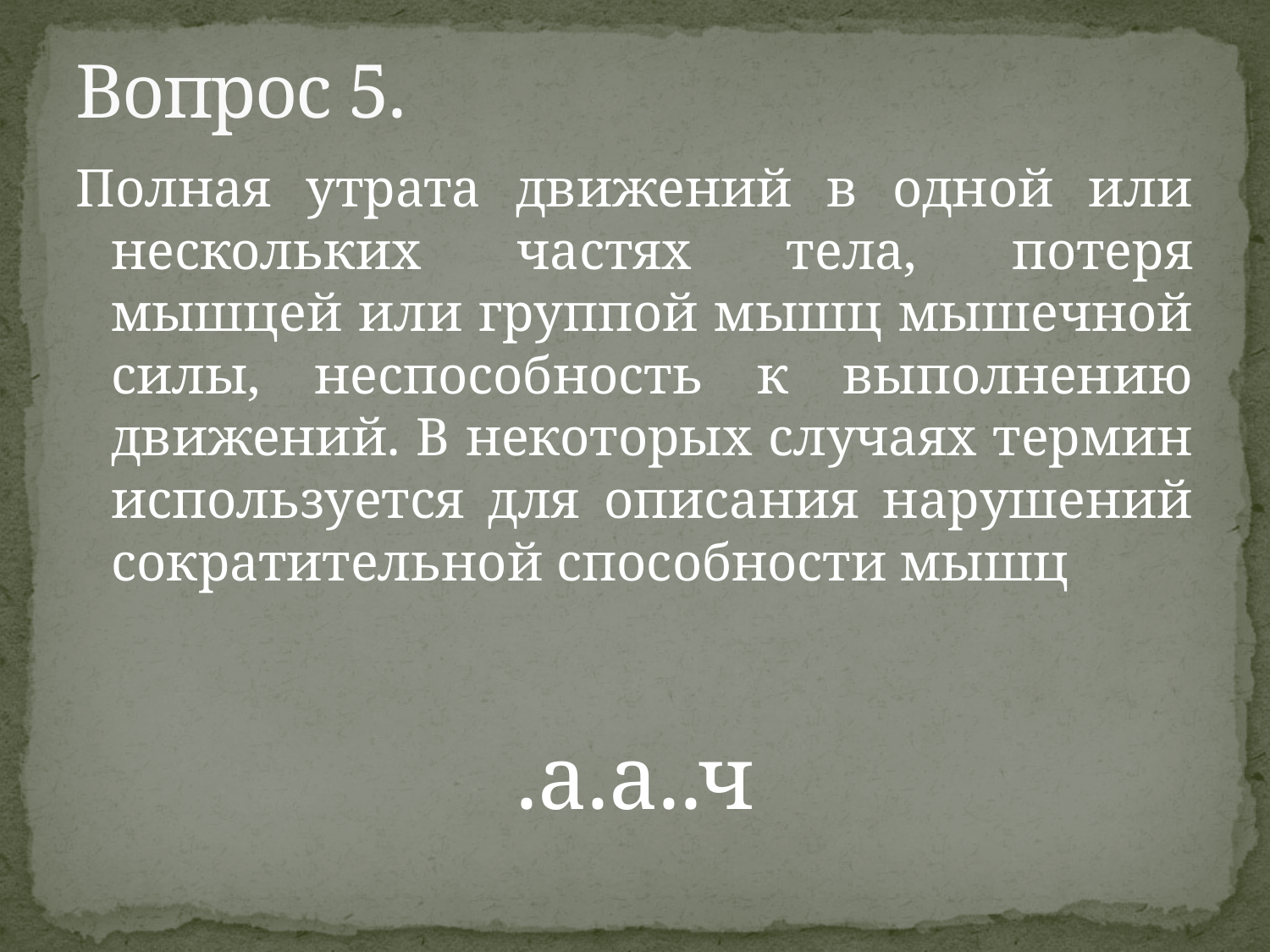

# Вопрос 5.
Полная утрата движений в одной или нескольких частях тела, потеря мышцей или группой мышц мышечной силы, неспособность к выполнению движений. В некоторых случаях термин используется для описания нарушений сократительной способности мышц

.а.а..ч